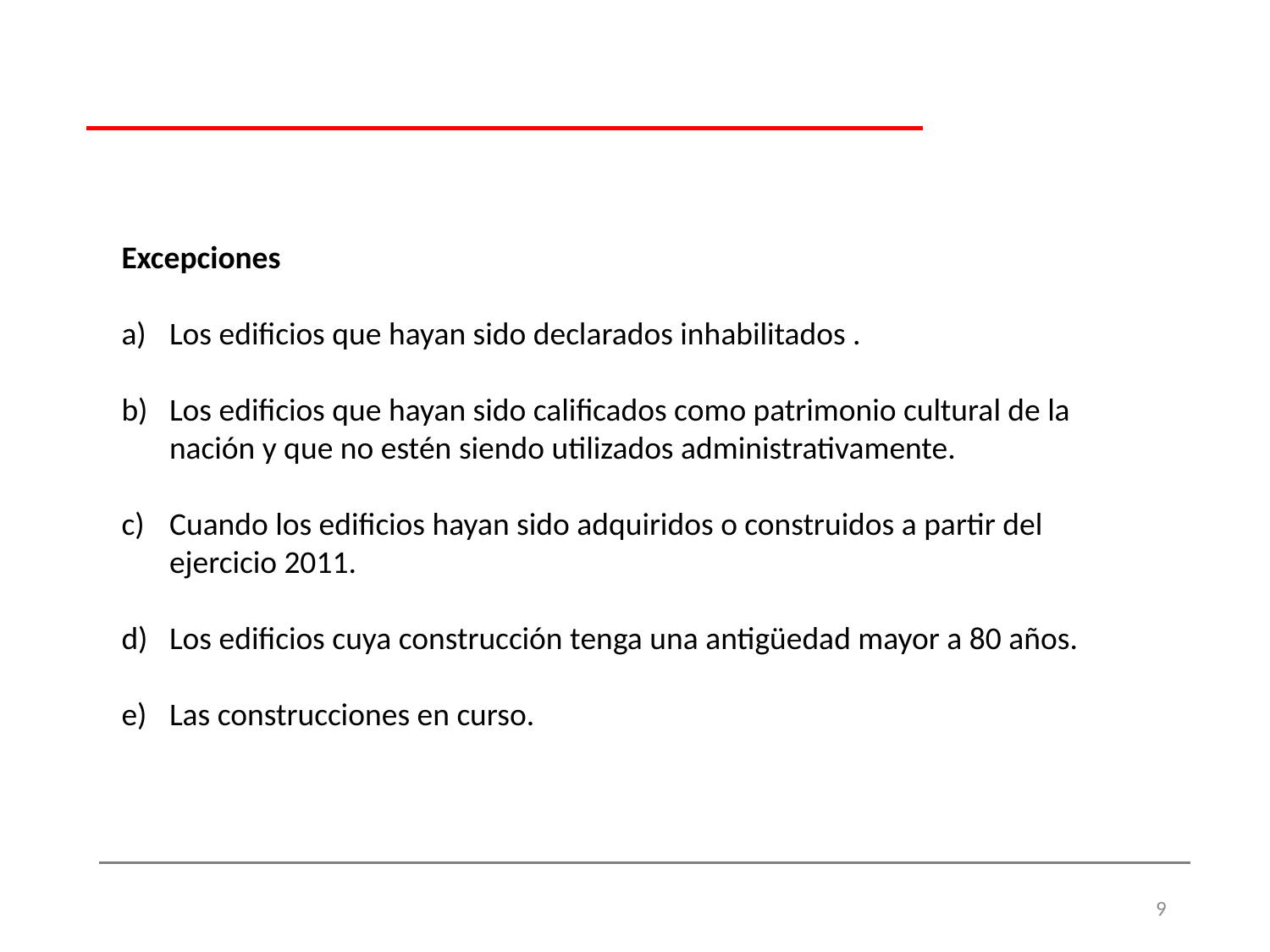

Excepciones

Los edificios que hayan sido declarados inhabilitados .

Los edificios que hayan sido calificados como patrimonio cultural de la nación y que no estén siendo utilizados administrativamente.

Cuando los edificios hayan sido adquiridos o construidos a partir del ejercicio 2011.

Los edificios cuya construcción tenga una antigüedad mayor a 80 años.

Las construcciones en curso.
9